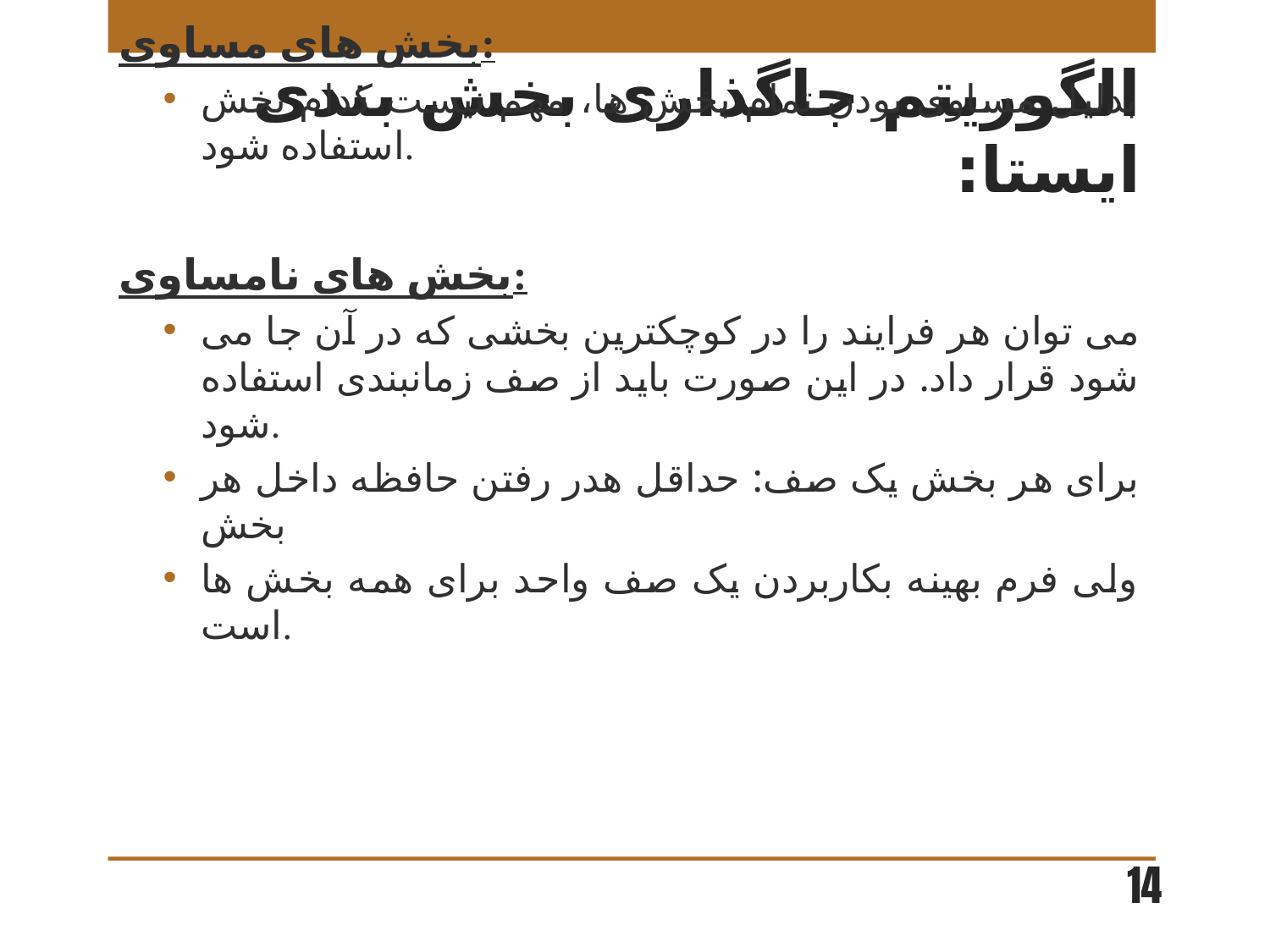

# الگوریتم جاگذاری بخش بندی ایستا:
بخش های مساوی:
بدلیل مساوی بودن تمام بخش ها، مهم نیست کدام بخش استفاده شود.

بخش های نامساوی:
می توان هر فرایند را در کوچکترین بخشی که در آن جا می شود قرار داد. در این صورت باید از صف زمانبندی استفاده شود.
برای هر بخش یک صف: حداقل هدر رفتن حافظه داخل هر بخش
ولی فرم بهینه بکاربردن یک صف واحد برای همه بخش ها است.

14